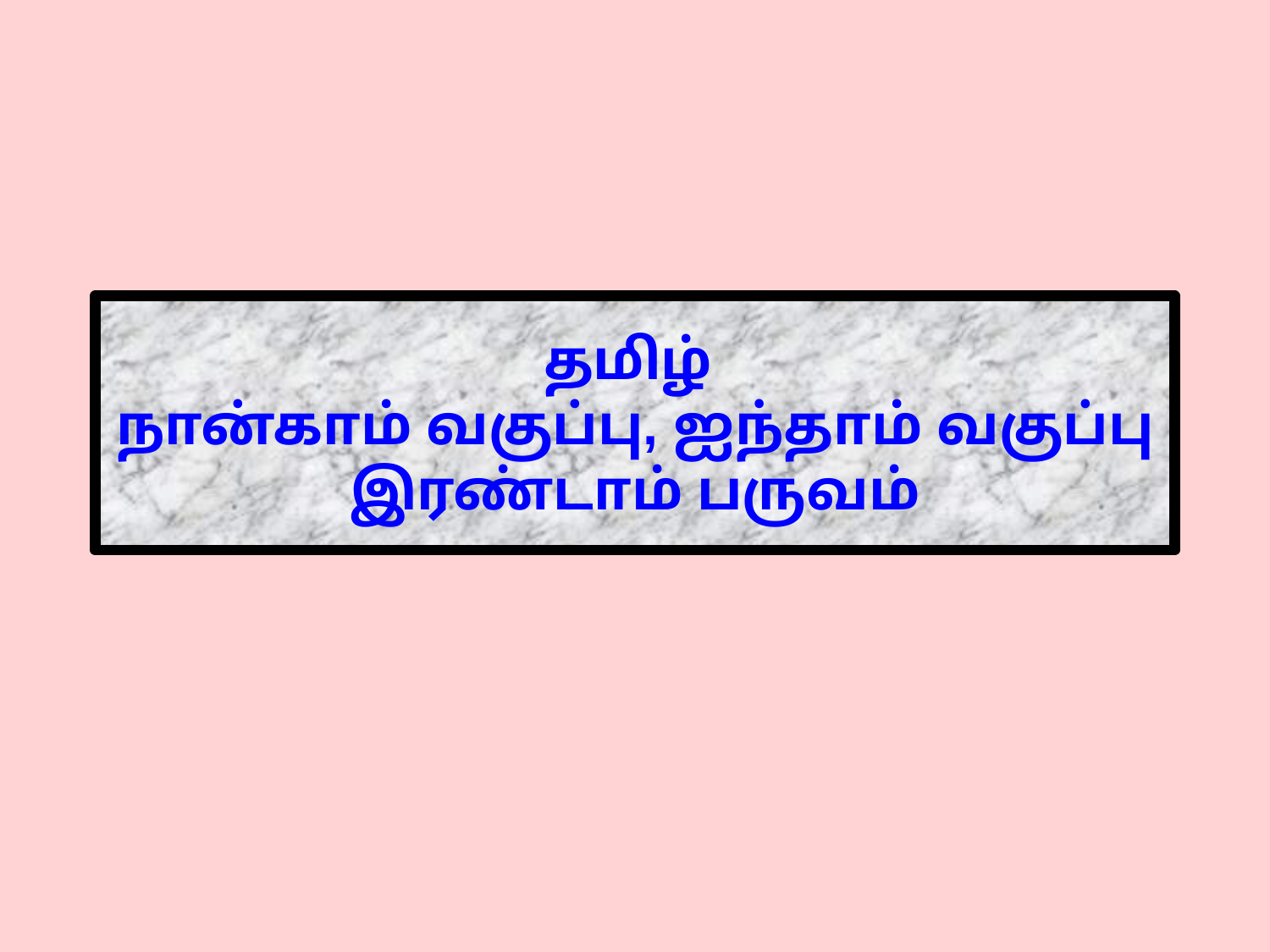

# தமிழ் நான்காம் வகுப்பு, ஐந்தாம் வகுப்பு இரண்டாம் பருவம்